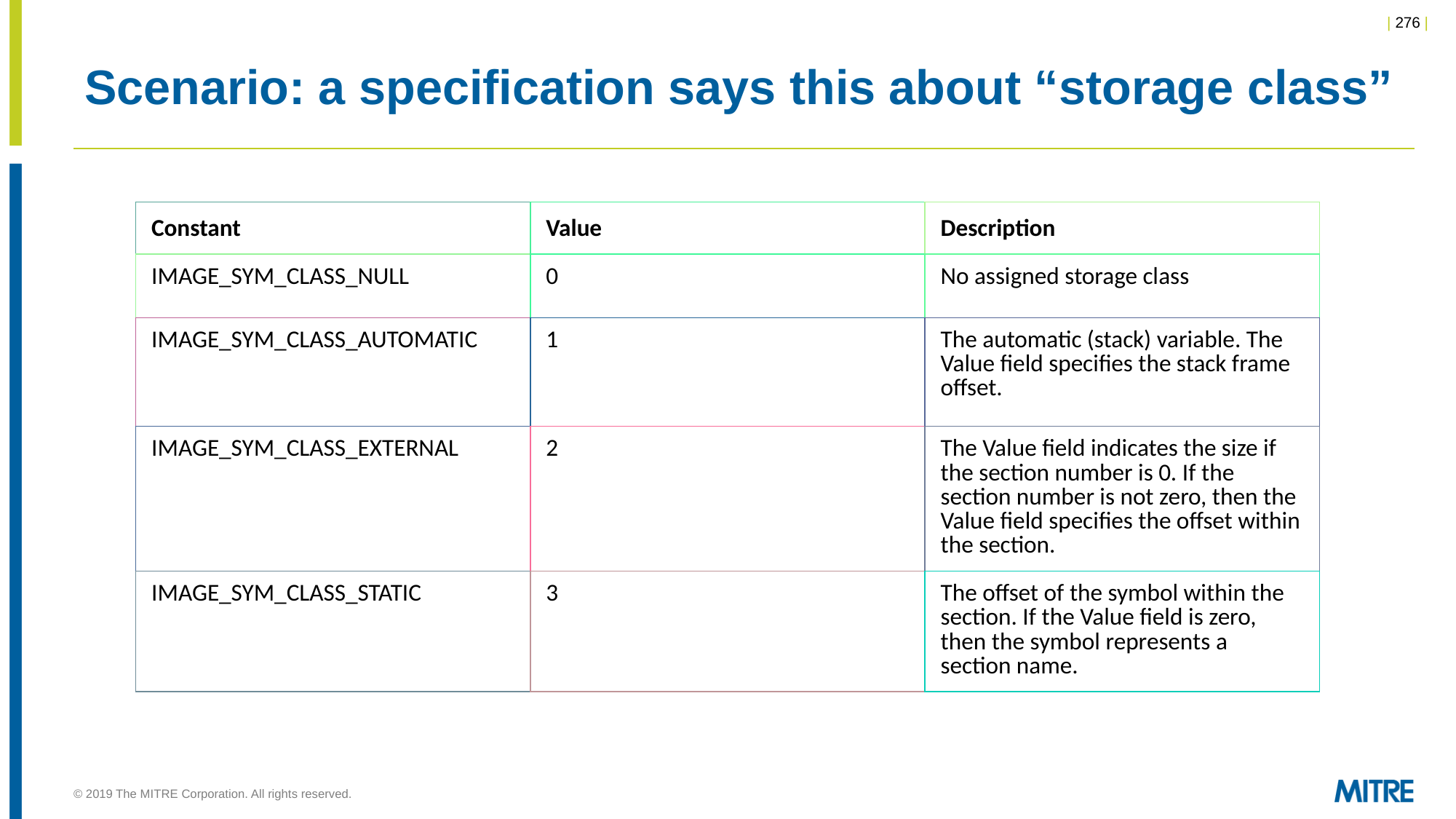

# Scenario: a specification says this about “storage class”
| Constant | Value | Description |
| --- | --- | --- |
| IMAGE\_SYM\_CLASS\_NULL | 0 | No assigned storage class |
| IMAGE\_SYM\_CLASS\_AUTOMATIC | 1 | The automatic (stack) variable. The Value field specifies the stack frame offset. |
| IMAGE\_SYM\_CLASS\_EXTERNAL | 2 | The Value field indicates the size if the section number is 0. If the section number is not zero, then the Value field specifies the offset within the section. |
| IMAGE\_SYM\_CLASS\_STATIC | 3 | The offset of the symbol within the section. If the Value field is zero, then the symbol represents a section name. |
© 2019 The MITRE Corporation. All rights reserved.